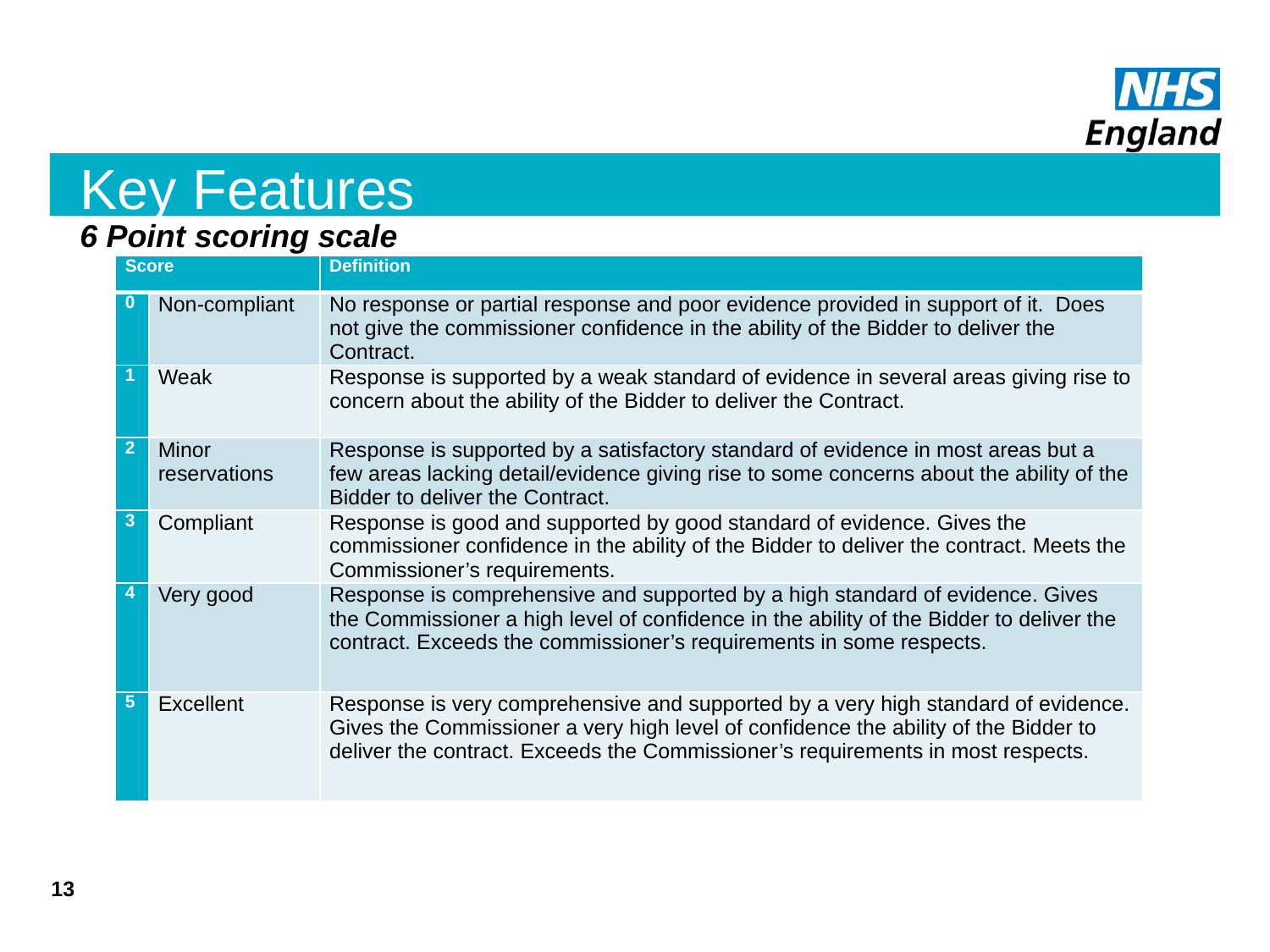

# Key Features
6 Point scoring scale

| Score |  | Definition |
| --- | --- | --- |
| 0 | Non-compliant | No response or partial response and poor evidence provided in support of it.  Does not give the commissioner confidence in the ability of the Bidder to deliver the Contract. |
| 1 | Weak | Response is supported by a weak standard of evidence in several areas giving rise to concern about the ability of the Bidder to deliver the Contract. |
| 2 | Minor reservations | Response is supported by a satisfactory standard of evidence in most areas but a few areas lacking detail/evidence giving rise to some concerns about the ability of the Bidder to deliver the Contract. |
| 3 | Compliant | Response is good and supported by good standard of evidence. Gives the commissioner confidence in the ability of the Bidder to deliver the contract. Meets the Commissioner’s requirements. |
| 4 | Very good | Response is comprehensive and supported by a high standard of evidence. Gives the Commissioner a high level of confidence in the ability of the Bidder to deliver the contract. Exceeds the commissioner’s requirements in some respects. |
| 5 | Excellent | Response is very comprehensive and supported by a very high standard of evidence. Gives the Commissioner a very high level of confidence the ability of the Bidder to deliver the contract. Exceeds the Commissioner’s requirements in most respects. |
13